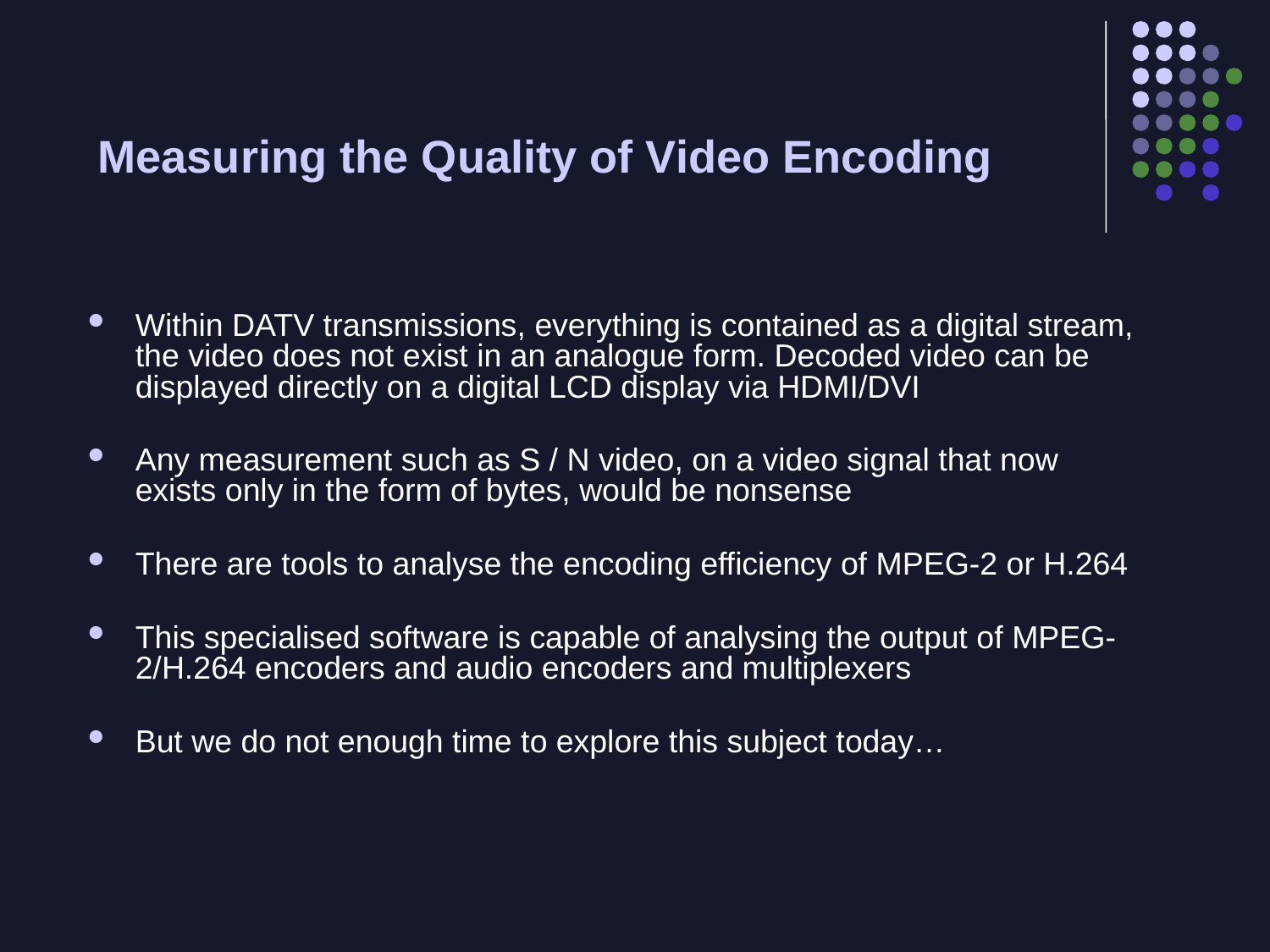

# Measuring the Quality of Video Encoding
Within DATV transmissions, everything is contained as a digital stream, the video does not exist in an analogue form. Decoded video can be displayed directly on a digital LCD display via HDMI/DVI

Any measurement such as S / N video, on a video signal that now exists only in the form of bytes, would be nonsense

There are tools to analyse the encoding efficiency of MPEG-2 or H.264

This specialised software is capable of analysing the output of MPEG-2/H.264 encoders and audio encoders and multiplexers

But we do not enough time to explore this subject today…